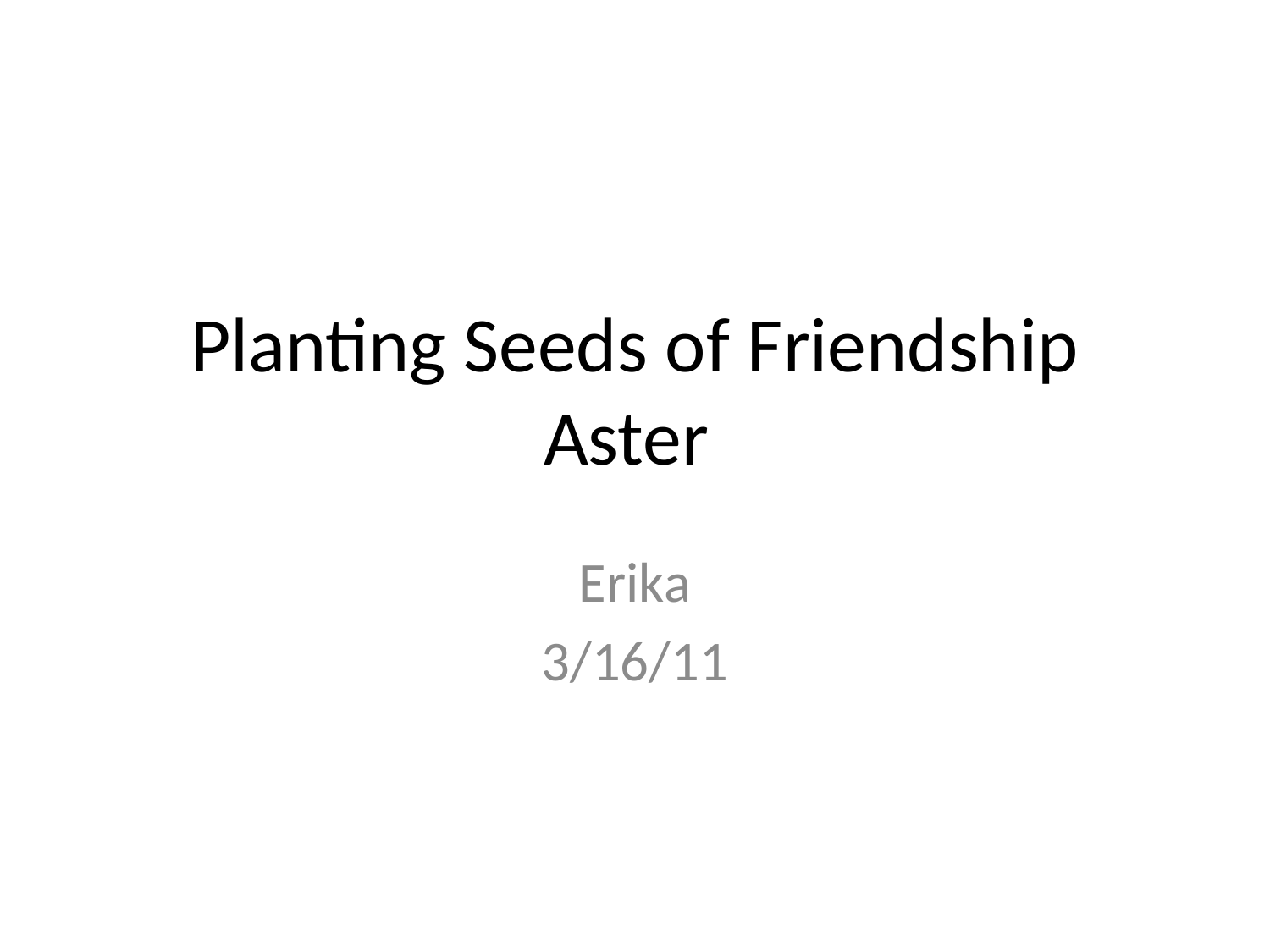

# Planting Seeds of Friendship Aster
Erika
3/16/11